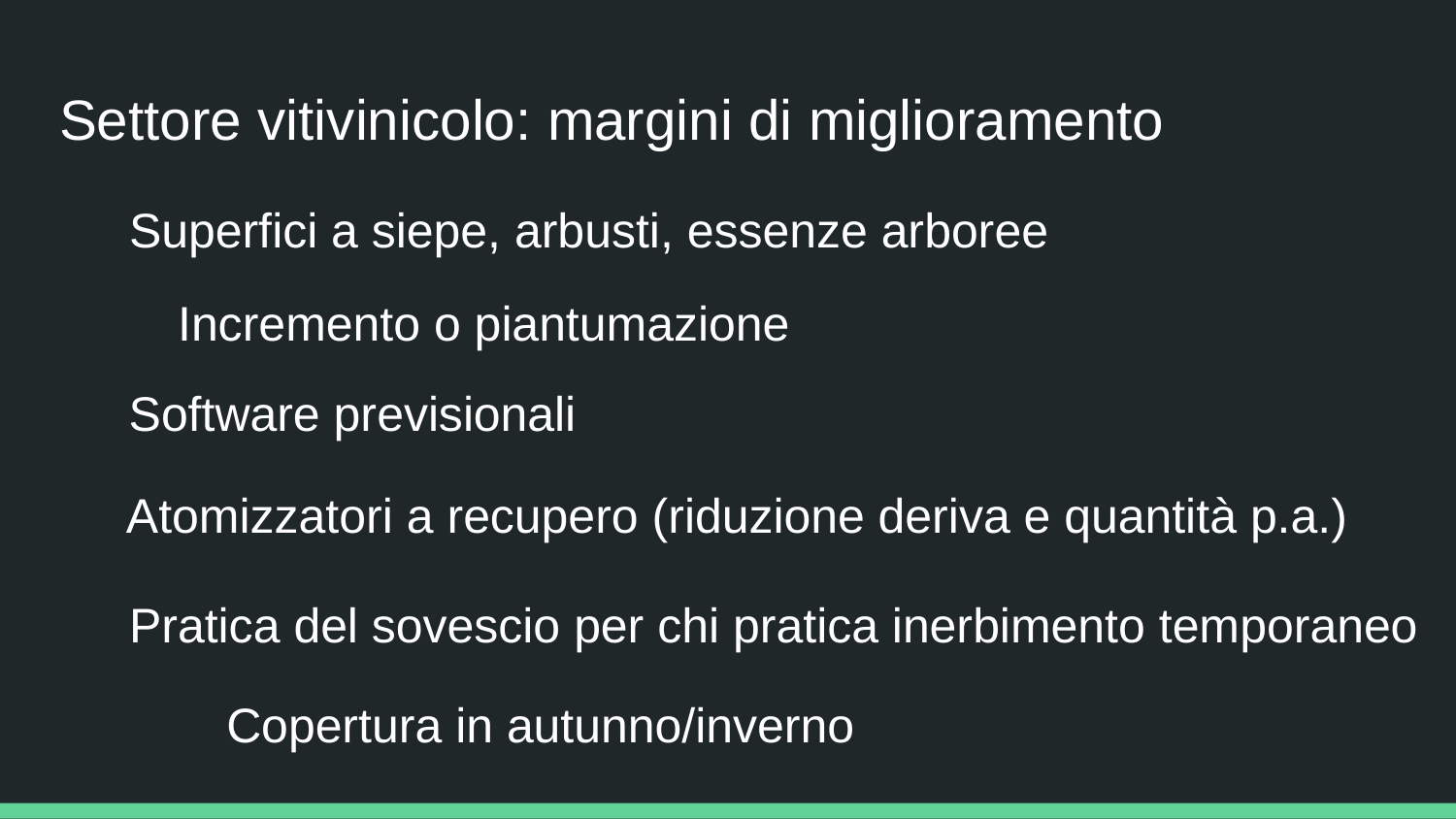

Settore vitivinicolo: margini di miglioramento

Superfici a siepe, arbusti, essenze arboree
Incremento o piantumazione
Software previsionali

Atomizzatori a recupero (riduzione deriva e quantità p.a.)
Pratica del sovescio per chi pratica inerbimento temporaneo
Copertura in autunno/inverno